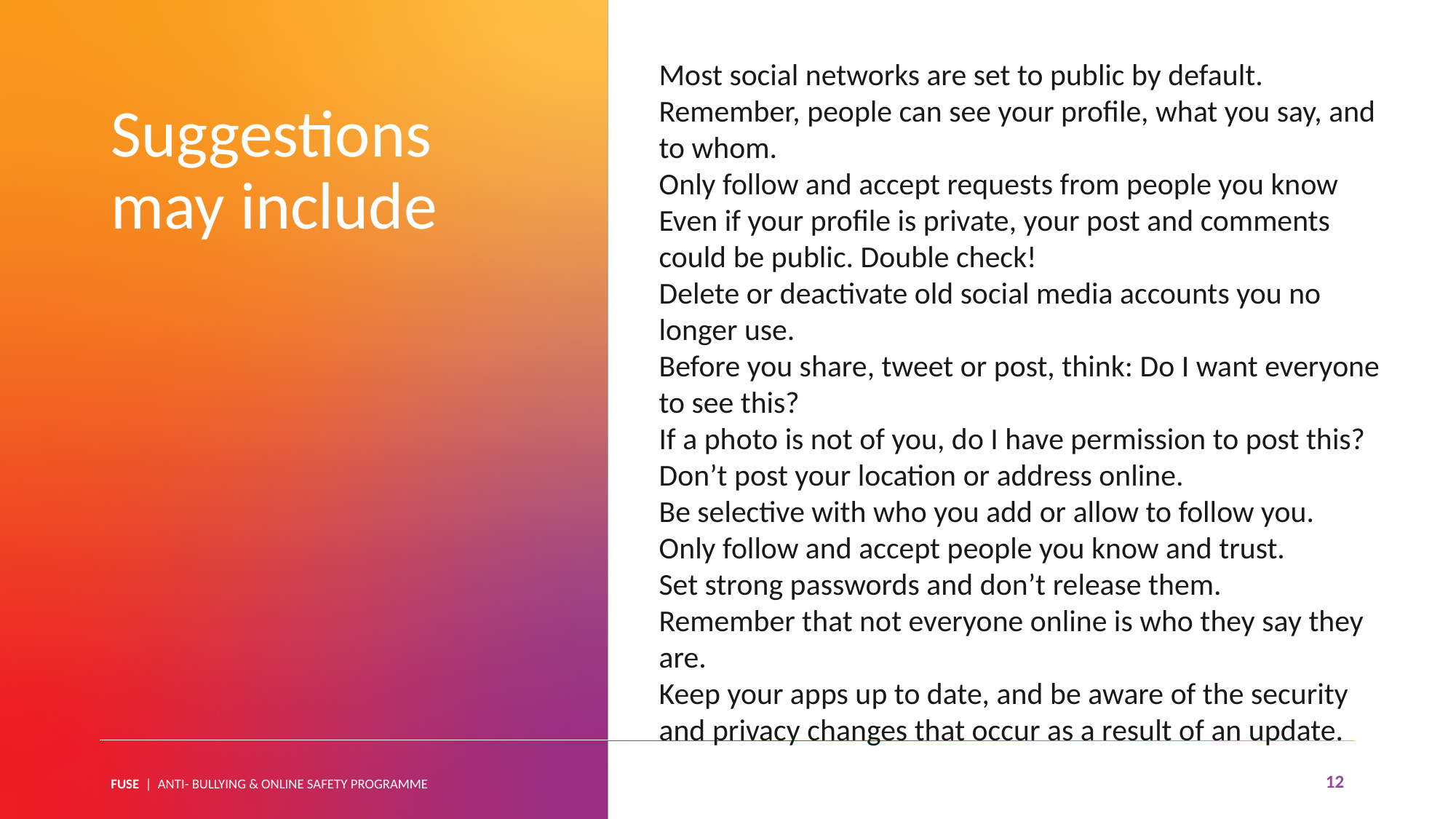

Most social networks are set to public by default.
Remember, people can see your profile, what you say, and to whom.
Only follow and accept requests from people you know
Even if your profile is private, your post and comments could be public. Double check!
Delete or deactivate old social media accounts you no longer use.
Before you share, tweet or post, think: Do I want everyone to see this?
If a photo is not of you, do I have permission to post this?
Don’t post your location or address online.
Be selective with who you add or allow to follow you.
Only follow and accept people you know and trust.
Set strong passwords and don’t release them.
Remember that not everyone online is who they say they are.
Keep your apps up to date, and be aware of the security and privacy changes that occur as a result of an update.
Suggestions may include

12